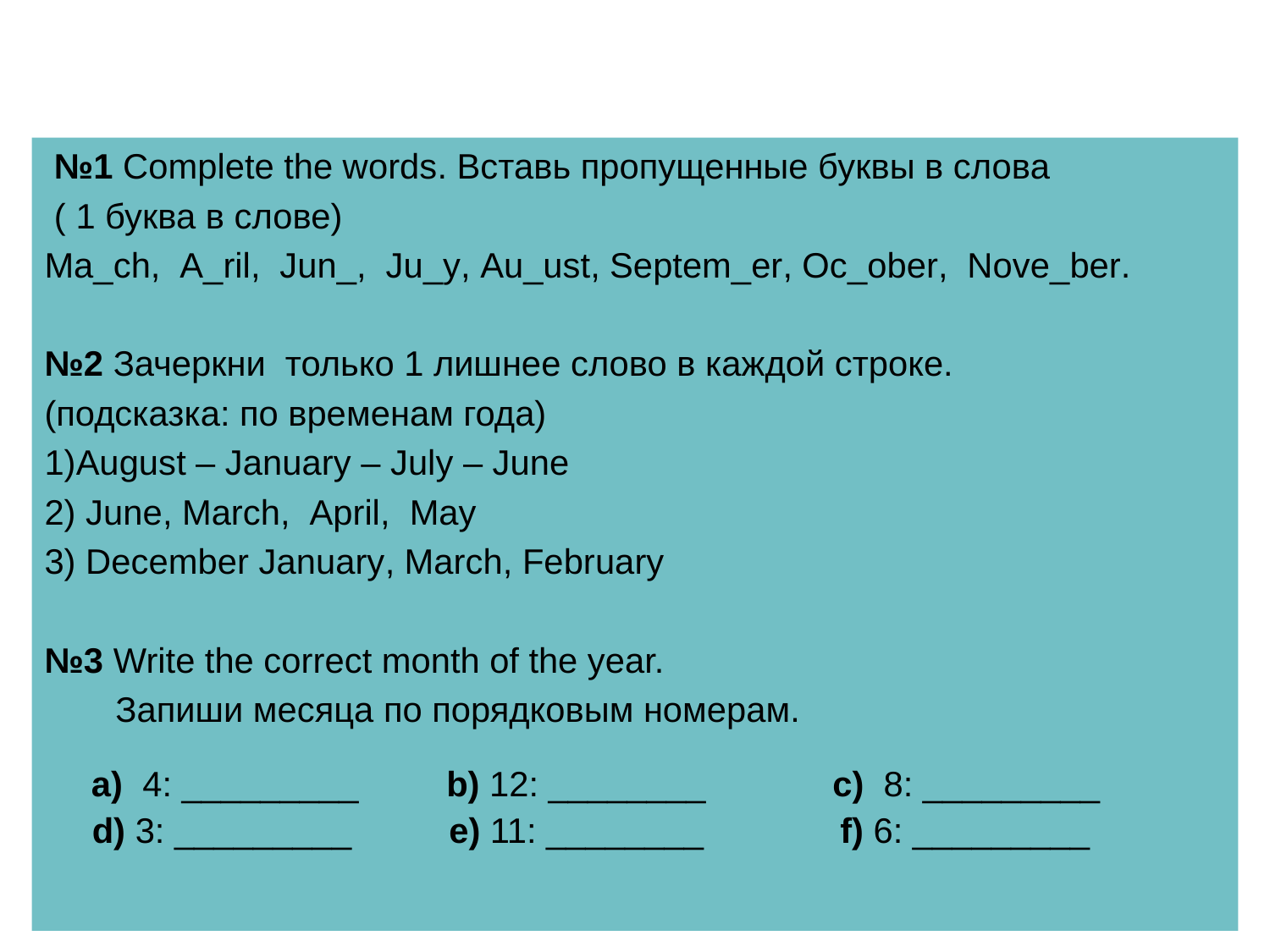

#
 №1 Complete the words. Вставь пропущенные буквы в слова
 ( 1 буква в слове)
Ma_ch,  A_ril,  Jun_,  Ju_y, Au_ust, Septem_er, Oc_ober,  Nove_ber.

№2 Зачеркни  только 1 лишнее слово в каждой строке.
(подсказка: по временам года)
1)August – January – July – June
2) June, March,  April,  May
3) December January, March, February

№3 Write the correct month of the year.
        Запиши месяца по порядковым номерам.
   a)  4: _________         b) 12: ________             c)  8: _________          d) 3: _________          e) 11: ________              f) 6: _________